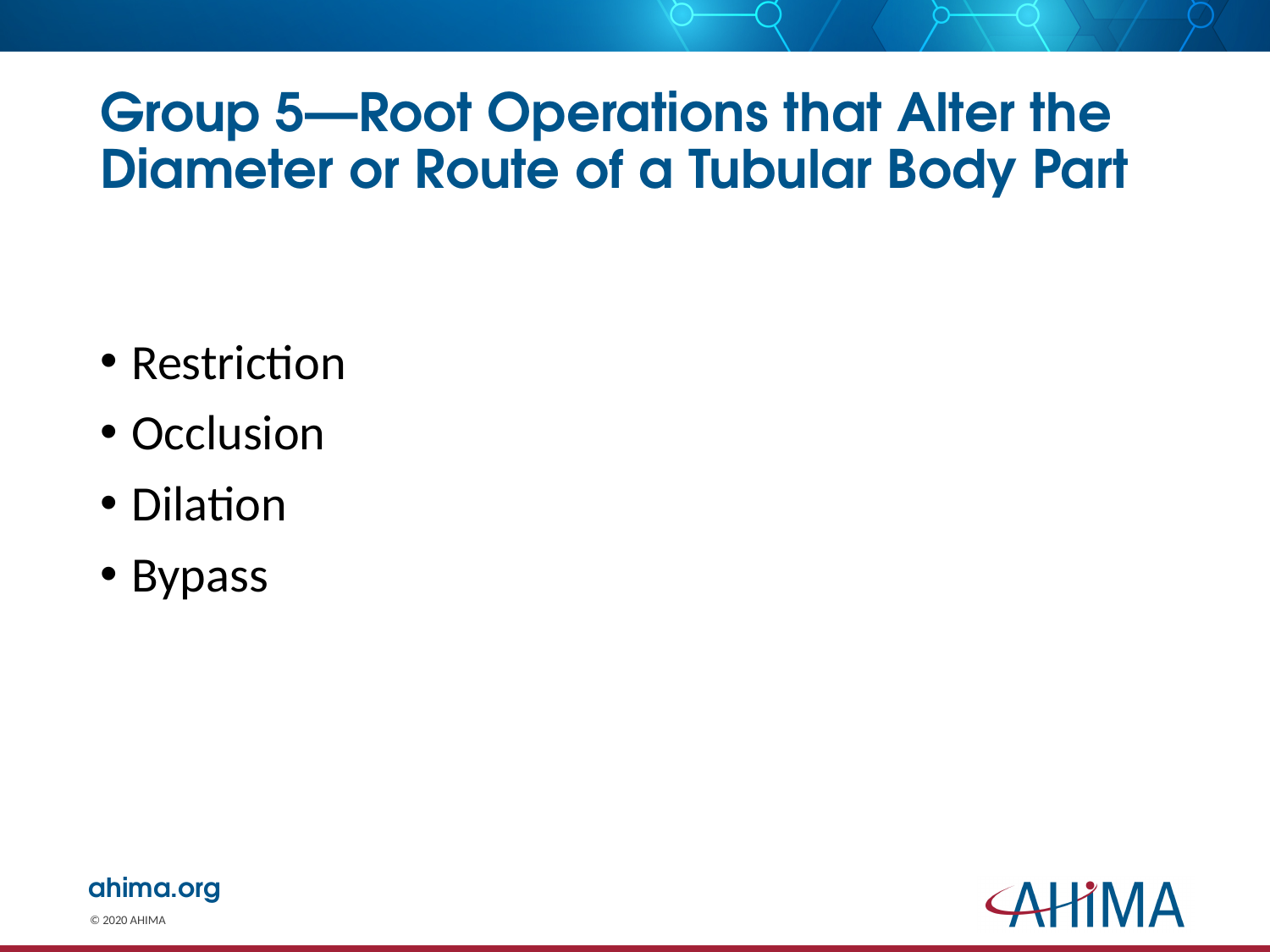

# Group 5—Root Operations that Alter the Diameter or Route of a Tubular Body Part

Restriction
Occlusion
Dilation
Bypass